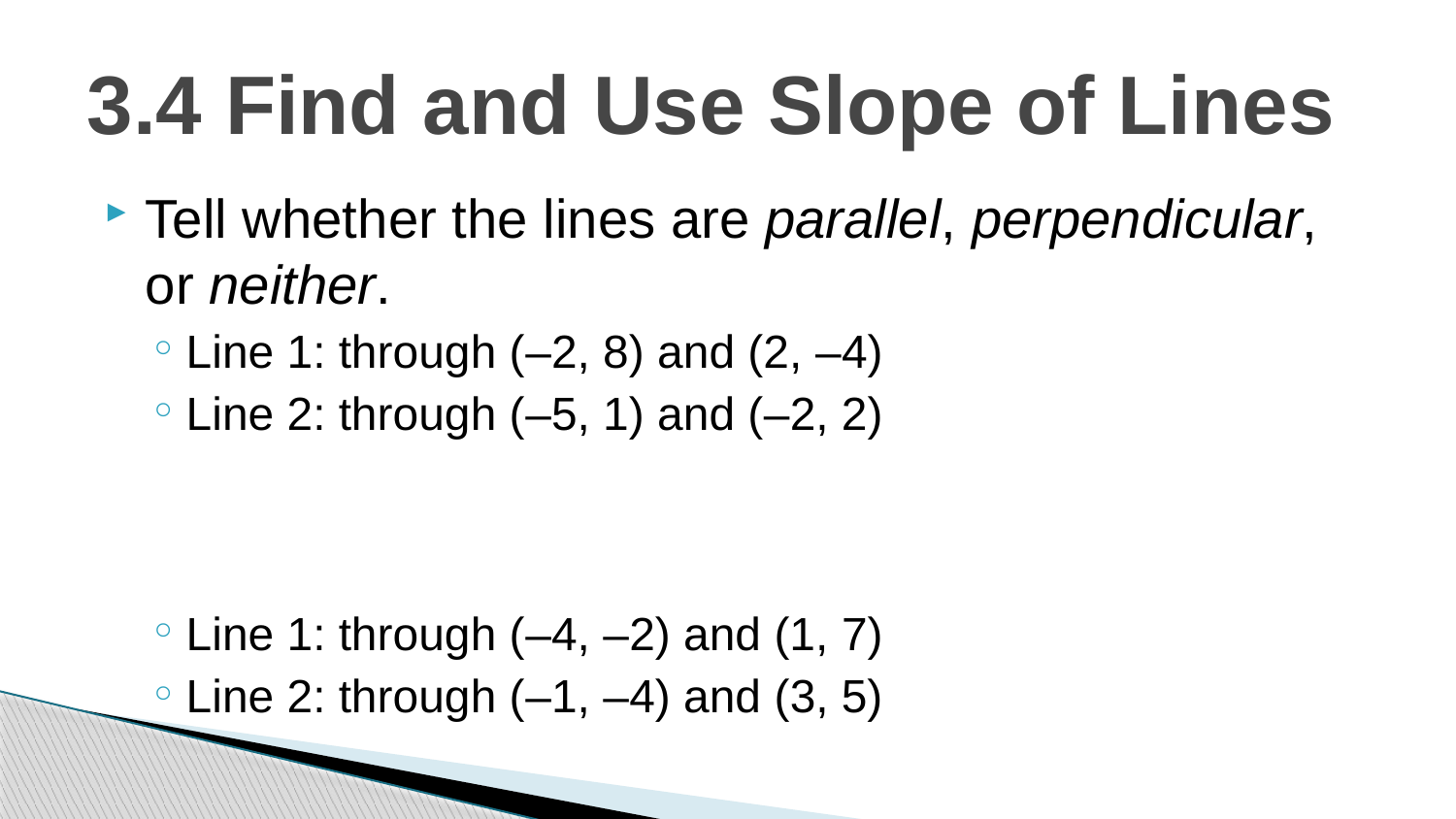

# 3.4 Find and Use Slope of Lines
Tell whether the lines are parallel, perpendicular, or neither.
Line 1: through (–2, 8) and (2, –4)
Line 2: through (–5, 1) and (–2, 2)

Line 1: through (–4, –2) and (1, 7)
Line 2: through (–1, –4) and (3, 5)